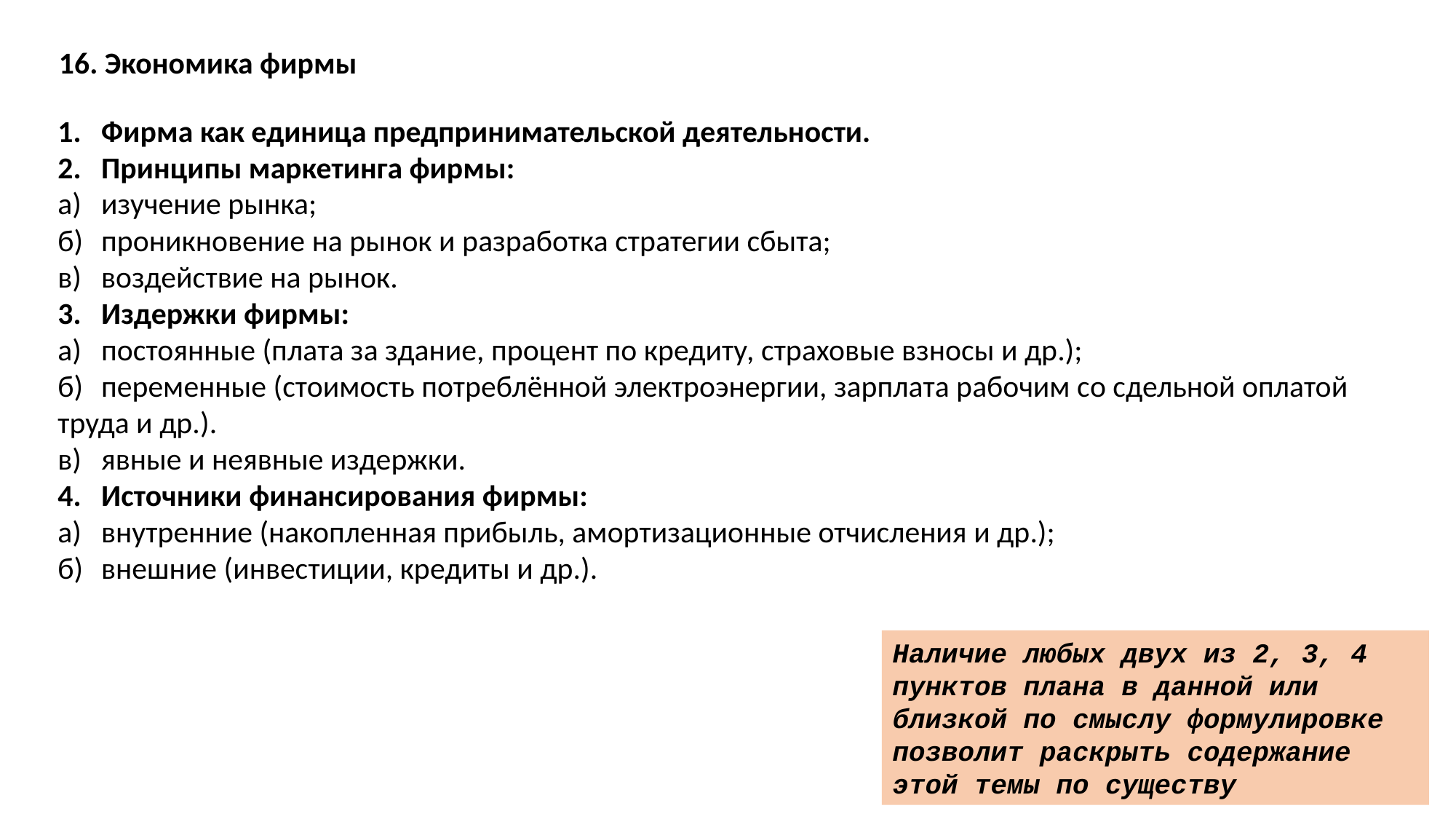

16. Экономика фирмы
1.	Фирма как единица предпринимательской деятельности.
2.	Принципы маркетинга фирмы:
а)	изучение рынка;
б)	проникновение на рынок и разработка стратегии сбыта;
в)	воздействие на рынок.
3.	Издержки фирмы:
а)	постоянные (плата за здание, процент по кредиту, страховые взносы и др.);
б)	переменные (стоимость потреблённой электроэнергии, зарплата рабочим со сдельной оплатой труда и др.).
в)	явные и неявные издержки.
4.	Источники финансирования фирмы:
а)	внутренние (накопленная прибыль, амортизационные отчисления и др.);
б)	внешние (инвестиции, кредиты и др.).
Наличие любых двух из 2, 3, 4  пунктов плана в данной или близкой по смыслу формулировке позволит раскрыть содержание этой темы по существу